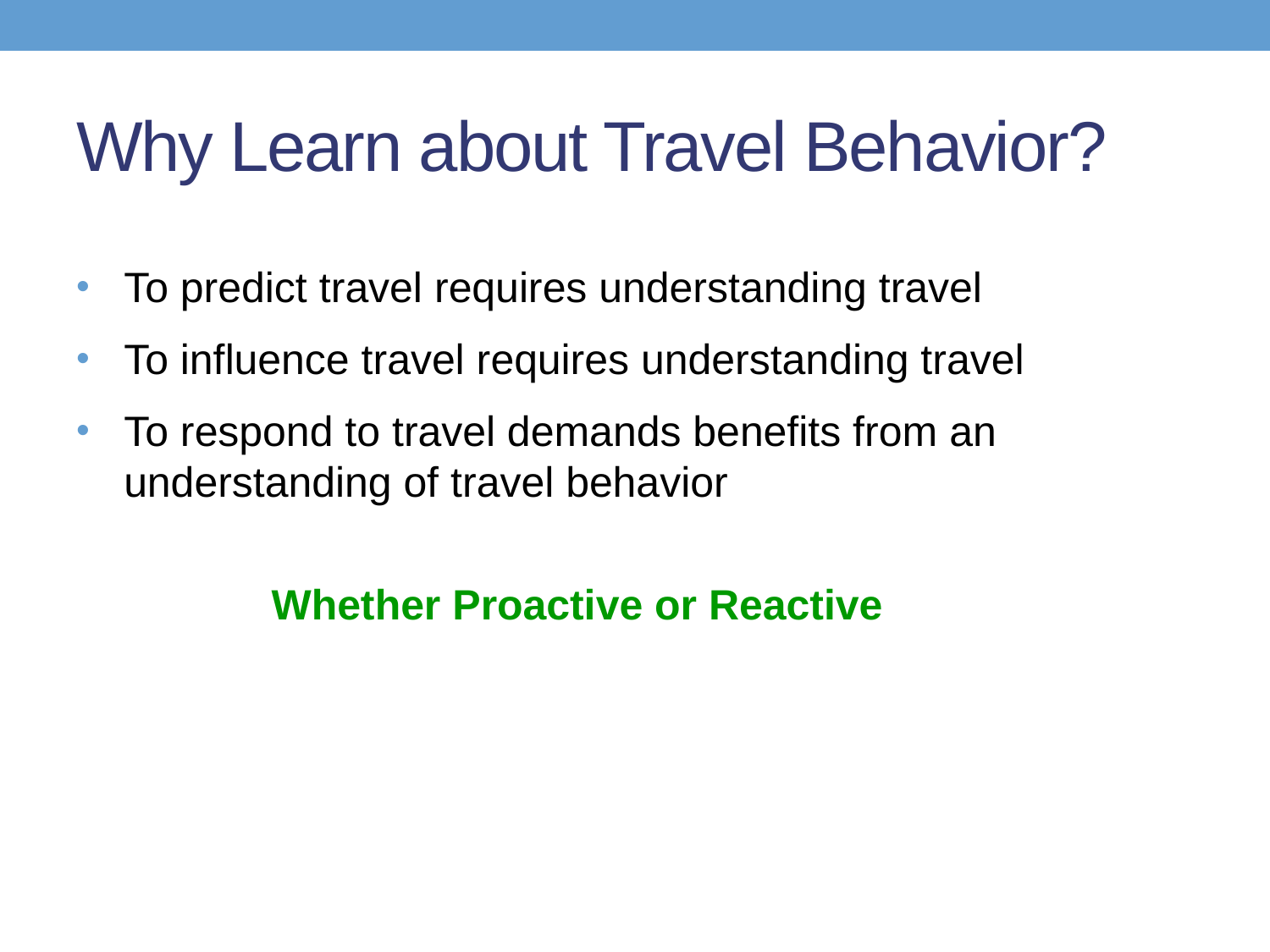

# Why Learn about Travel Behavior?
To predict travel requires understanding travel
To influence travel requires understanding travel
To respond to travel demands benefits from an understanding of travel behavior
Whether Proactive or Reactive